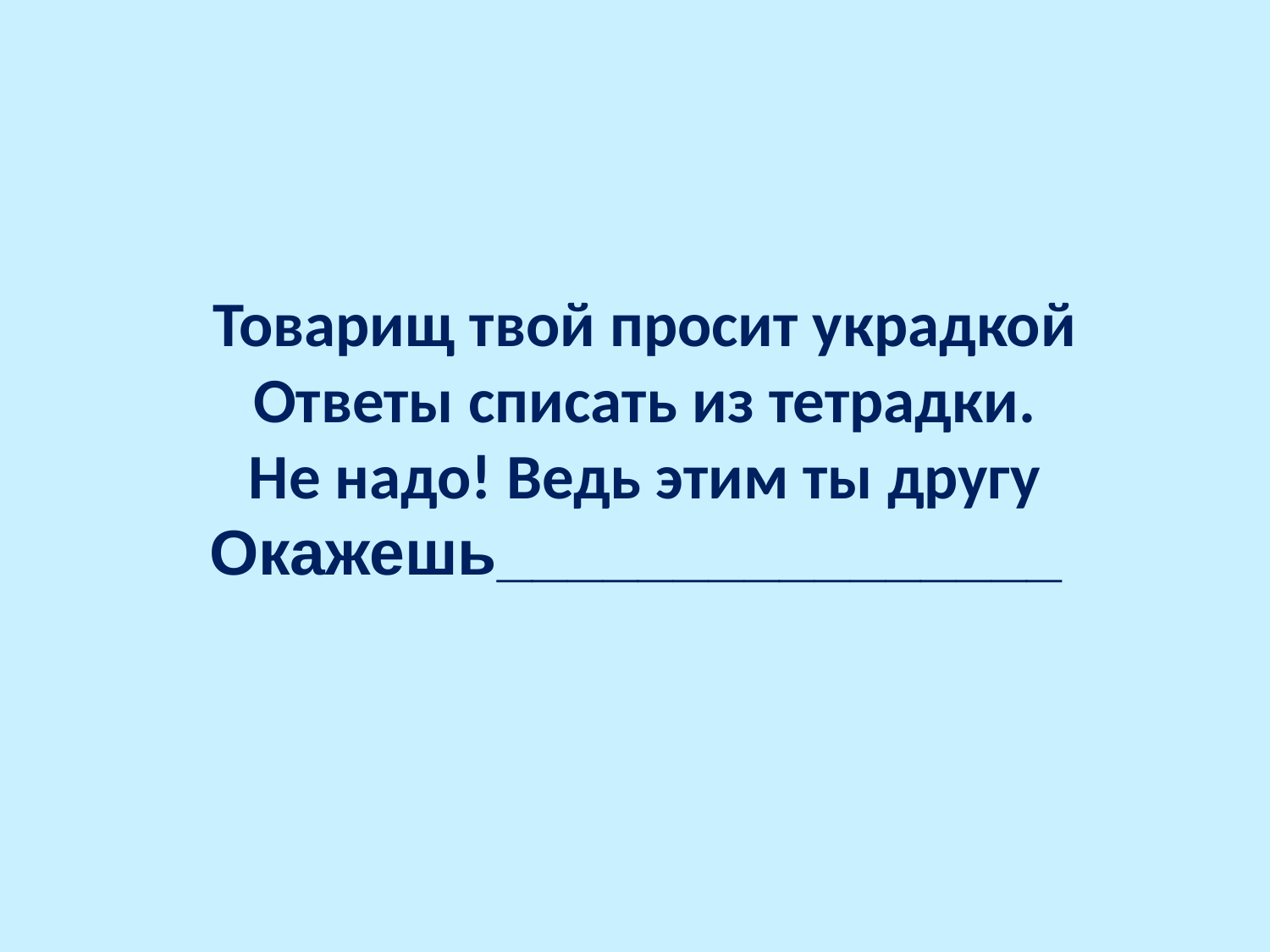

Товарищ твой просит украдкой
Ответы списать из тетрадки.
Не надо! Ведь этим ты другу
Окажешь________________